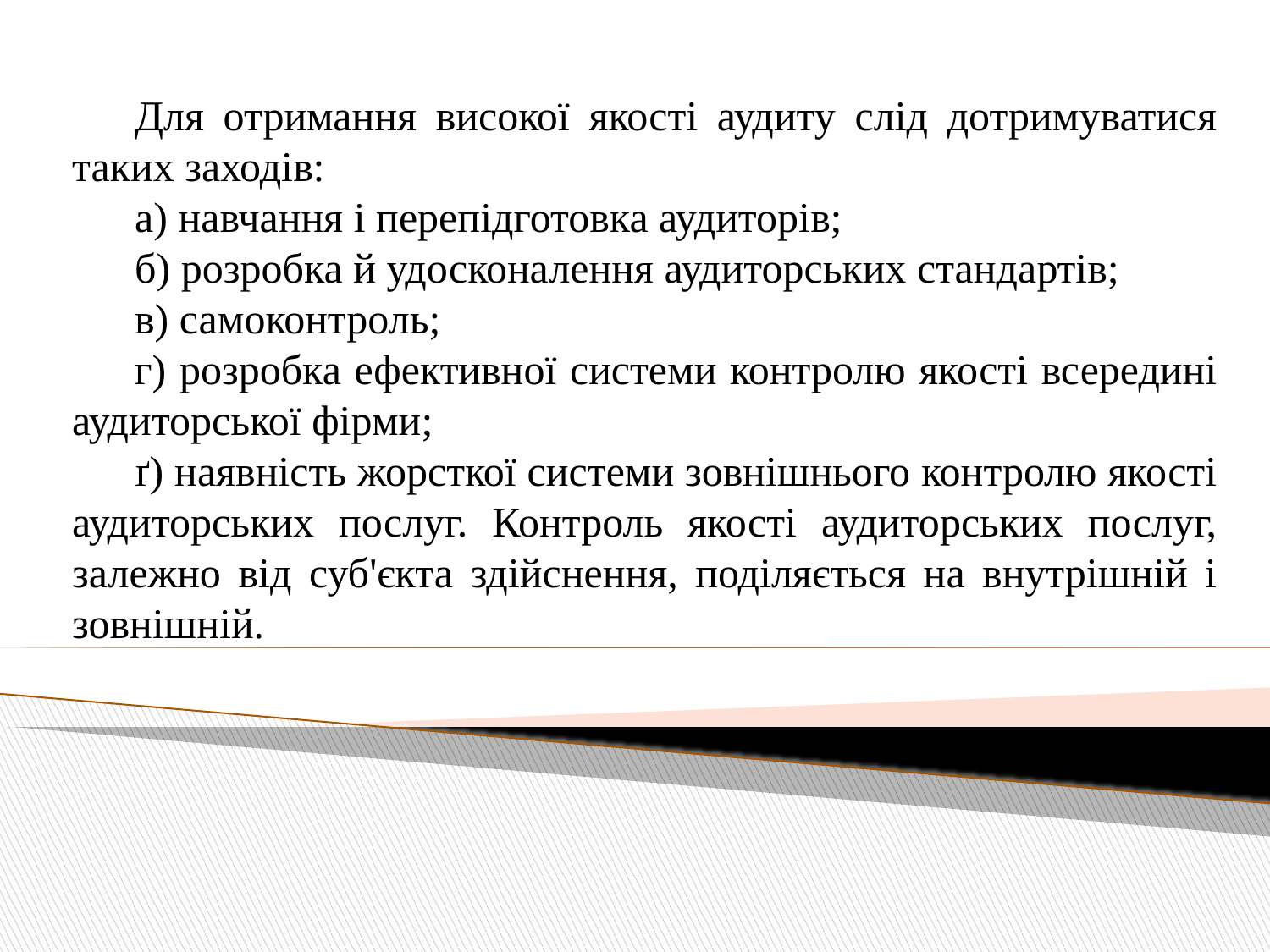

Для отримання високої якості аудиту слід дотримуватися таких заходів:
а) навчання і перепідготовка аудиторів;
б) розробка й удосконалення аудиторських стандартів;
в) самоконтроль;
г) розробка ефективної системи контролю якості всередині аудиторської фірми;
ґ) наявність жорсткої системи зовнішнього контролю якості аудиторських послуг. Контроль якості аудиторських послуг, залежно від суб'єкта здійснення, поділяється на внутрішній і зовнішній.